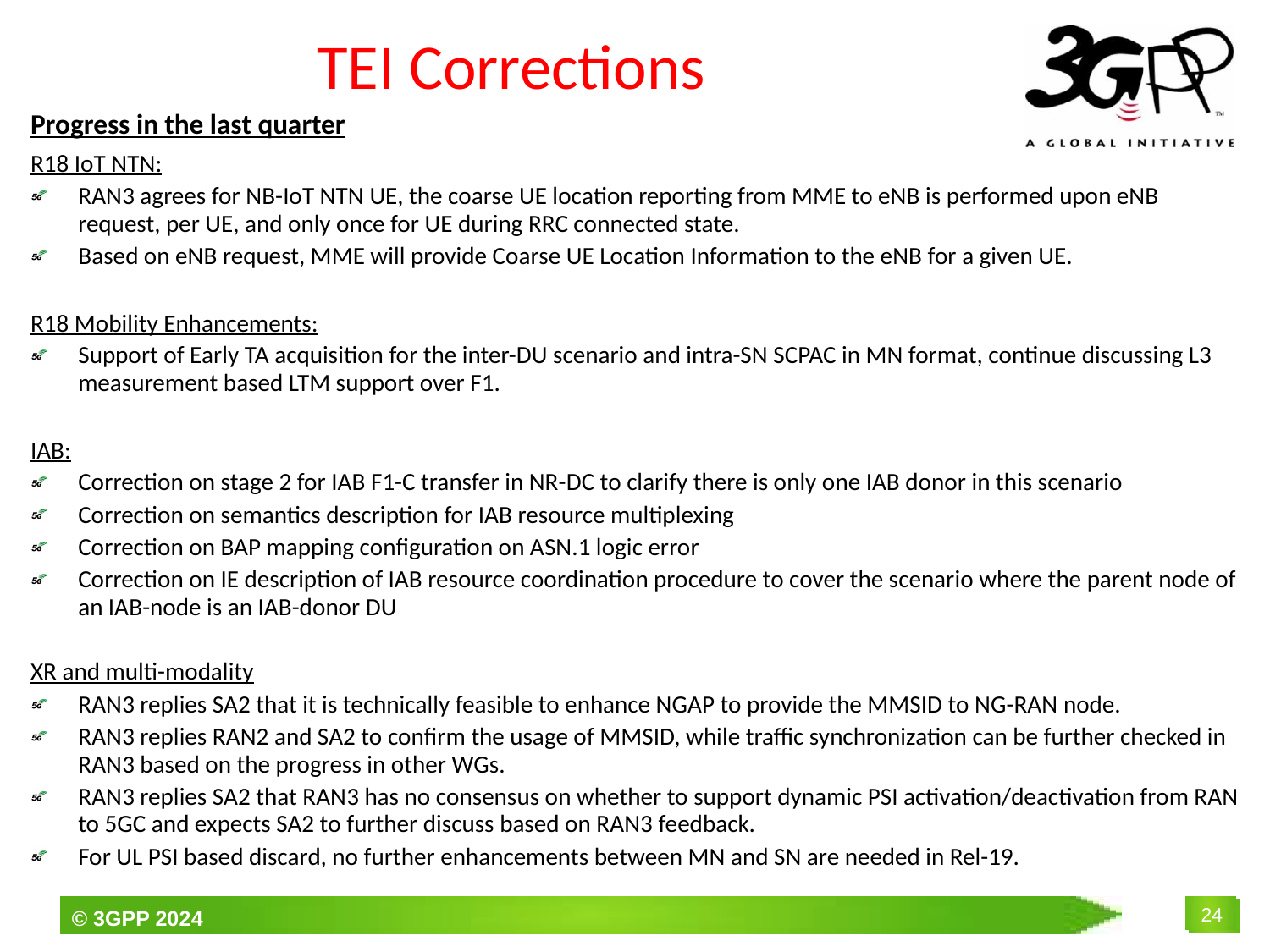

# TEI Corrections
Progress in the last quarter
R18 IoT NTN:
RAN3 agrees for NB-IoT NTN UE, the coarse UE location reporting from MME to eNB is performed upon eNB request, per UE, and only once for UE during RRC connected state.
Based on eNB request, MME will provide Coarse UE Location Information to the eNB for a given UE.

R18 Mobility Enhancements:
Support of Early TA acquisition for the inter-DU scenario and intra-SN SCPAC in MN format, continue discussing L3 measurement based LTM support over F1.

IAB:
Correction on stage 2 for IAB F1-C transfer in NR-DC to clarify there is only one IAB donor in this scenario
Correction on semantics description for IAB resource multiplexing
Correction on BAP mapping configuration on ASN.1 logic error
Correction on IE description of IAB resource coordination procedure to cover the scenario where the parent node of an IAB-node is an IAB-donor DU

XR and multi-modality
RAN3 replies SA2 that it is technically feasible to enhance NGAP to provide the MMSID to NG-RAN node.
RAN3 replies RAN2 and SA2 to confirm the usage of MMSID, while traffic synchronization can be further checked in RAN3 based on the progress in other WGs.
RAN3 replies SA2 that RAN3 has no consensus on whether to support dynamic PSI activation/deactivation from RAN to 5GC and expects SA2 to further discuss based on RAN3 feedback.
For UL PSI based discard, no further enhancements between MN and SN are needed in Rel-19.

24